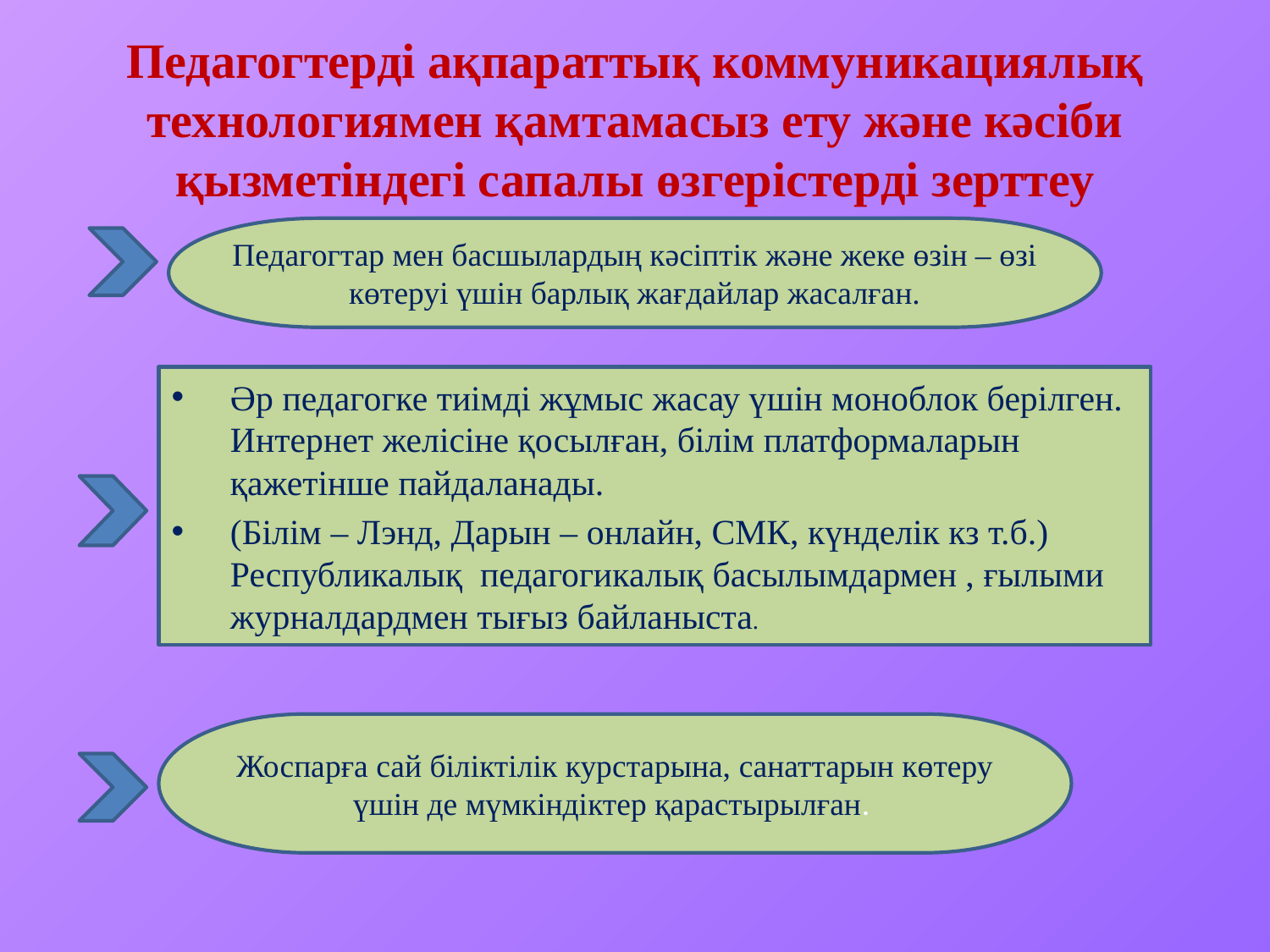

# Педагогтерді ақпараттық коммуникациялық технологиямен қамтамасыз ету және кәсіби қызметіндегі сапалы өзгерістерді зерттеу
Педагогтар мен басшылардың кәсіптік және жеке өзін – өзі көтеруі үшін барлық жағдайлар жасалған.

Әр педагогке тиімді жұмыс жасау үшін моноблок берілген. Интернет желісіне қосылған, білім платформаларын қажетінше пайдаланады.
(Білім – Лэнд, Дарын – онлайн, СМК, күнделік кз т.б.)  Республикалық  педагогикалық басылымдармен , ғылыми журналдардмен тығыз байланыста.

Жоспарға сай біліктілік курстарына, санаттарын көтеру үшін де мүмкіндіктер қарастырылған.